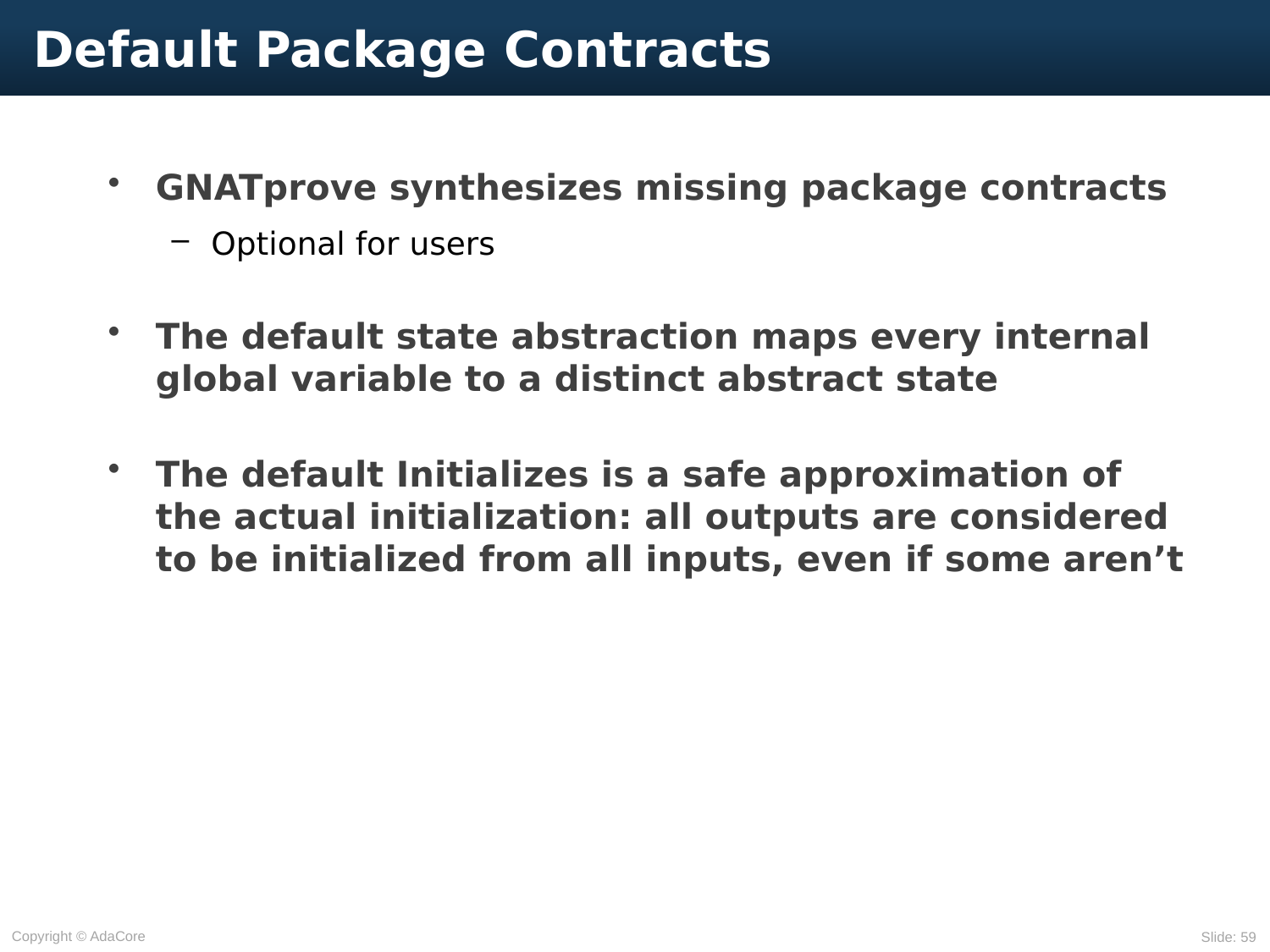

# Default Package Contracts
GNATprove synthesizes missing package contracts
Optional for users
The default state abstraction maps every internal global variable to a distinct abstract state
The default Initializes is a safe approximation of the actual initialization: all outputs are considered to be initialized from all inputs, even if some aren’t